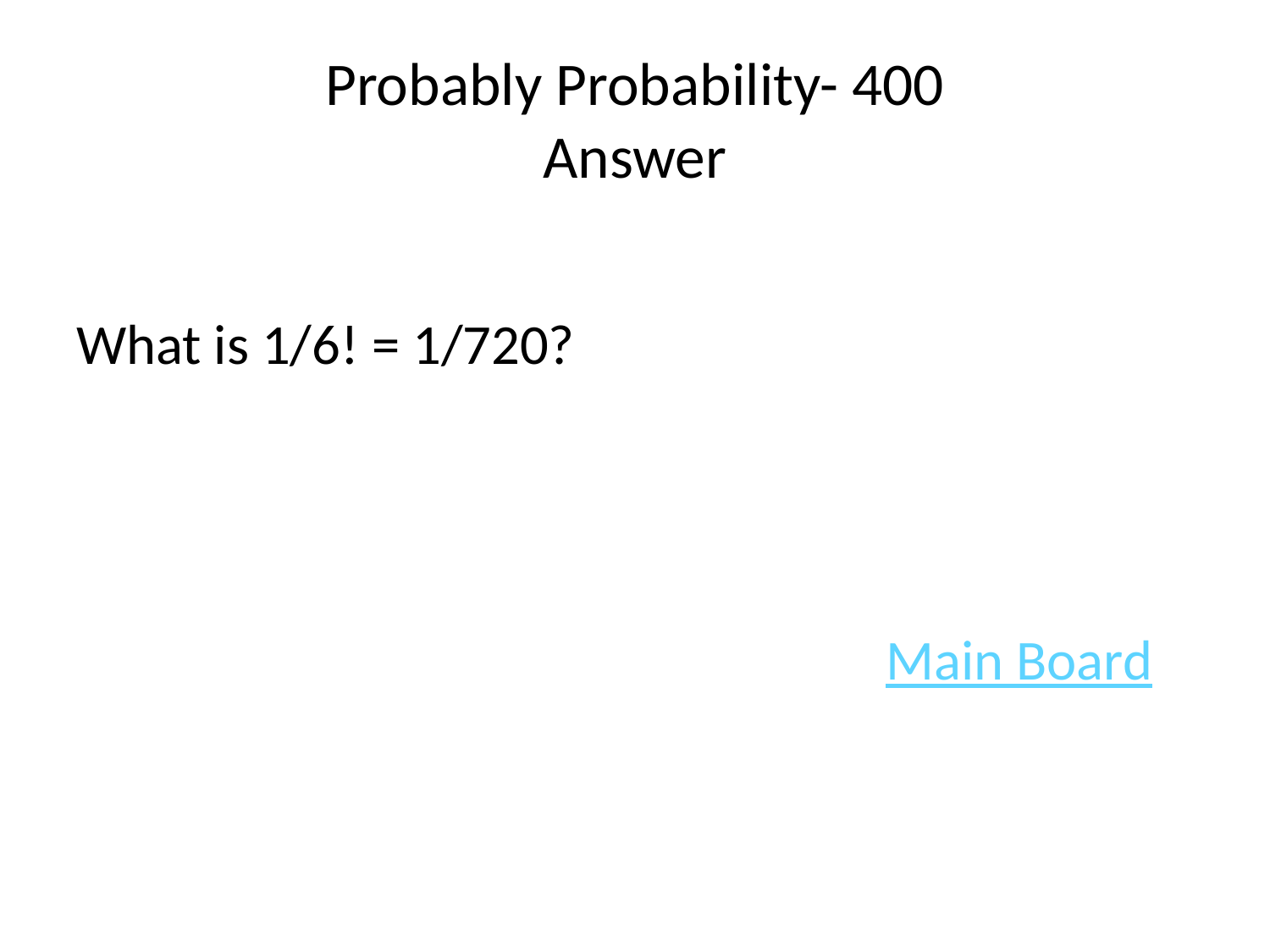

# Probably Probability- 400 Answer

What is 1/6! = 1/720?

							Main Board